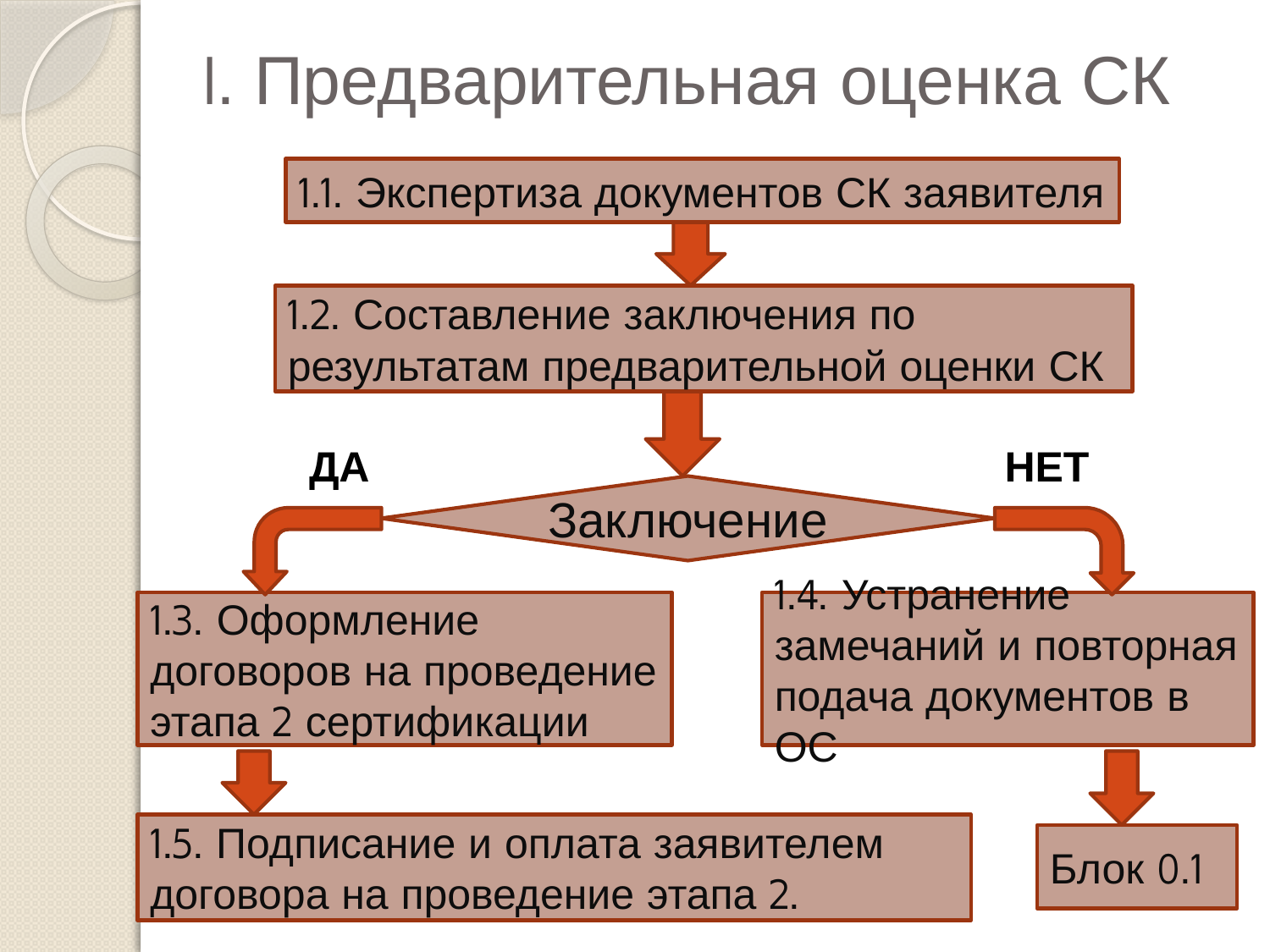

# I. Предварительная оценка СК
1.1. Экспертиза документов СК заявителя

1.2. Составление заключения по результатам предварительной оценки СК

Заключение

1.3. Оформление договоров на проведение этапа 2 сертификации
1.4. Устранение замечаний и повторная подача документов в ОС

1.5. Подписание и оплата заявителем договора на проведение этапа 2.
Блок 0.1
ДА
НЕТ